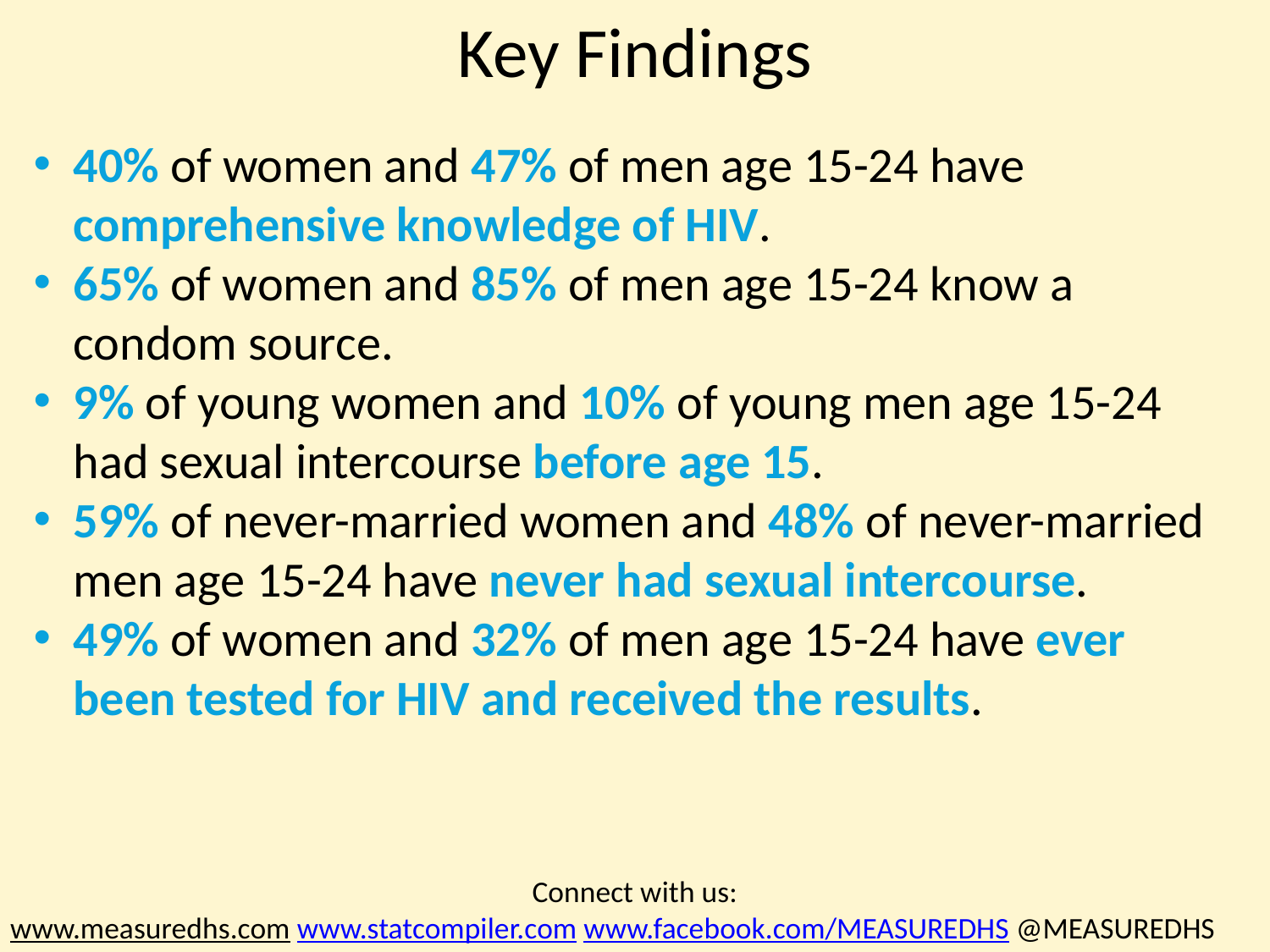

# Key Findings
40% of women and 47% of men age 15-24 have comprehensive knowledge of HIV.
65% of women and 85% of men age 15-24 know a condom source.
9% of young women and 10% of young men age 15-24 had sexual intercourse before age 15.
59% of never-married women and 48% of never-married men age 15-24 have never had sexual intercourse.
49% of women and 32% of men age 15-24 have ever been tested for HIV and received the results.

Connect with us:
www.measuredhs.com www.statcompiler.com www.facebook.com/MEASUREDHS @MEASUREDHS